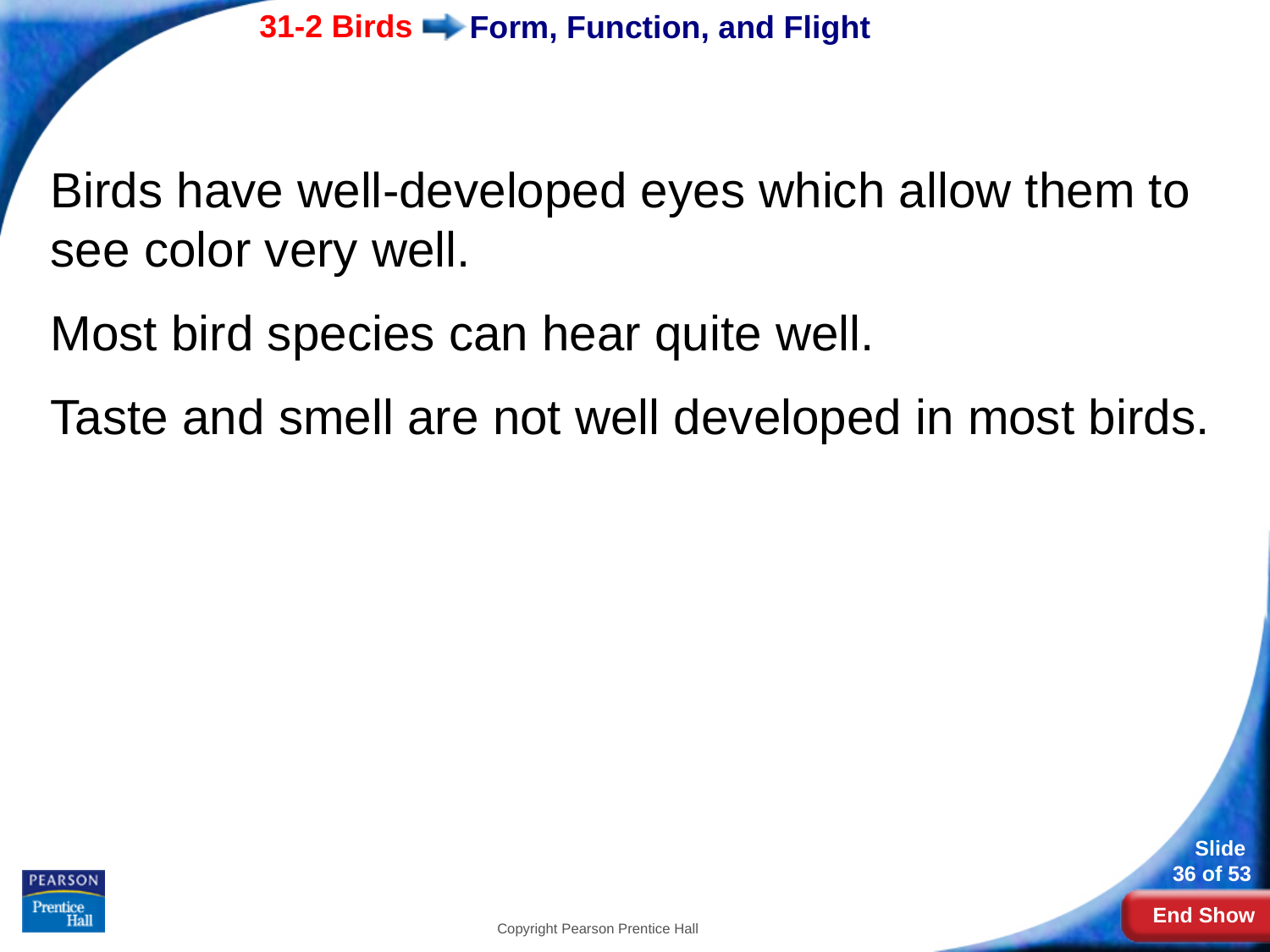

# Form, Function, and Flight
Birds have well-developed eyes which allow them to see color very well.
Most bird species can hear quite well.
Taste and smell are not well developed in most birds.
Copyright Pearson Prentice Hall